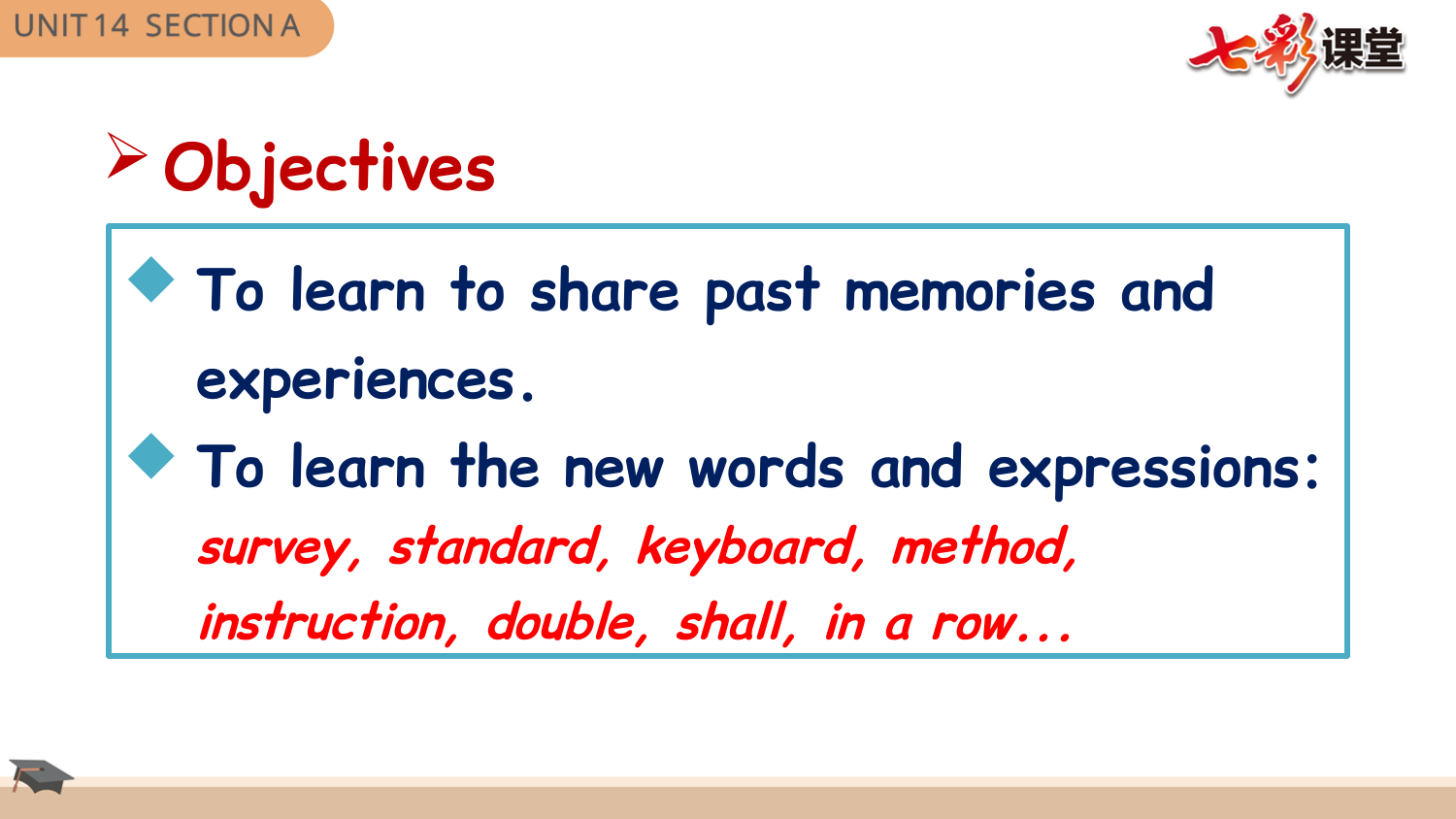

Objectives
To learn to share past memories and
   experiences.
To learn the new words and expressions: survey, standard, keyboard, method, instruction, double, shall, in a row...